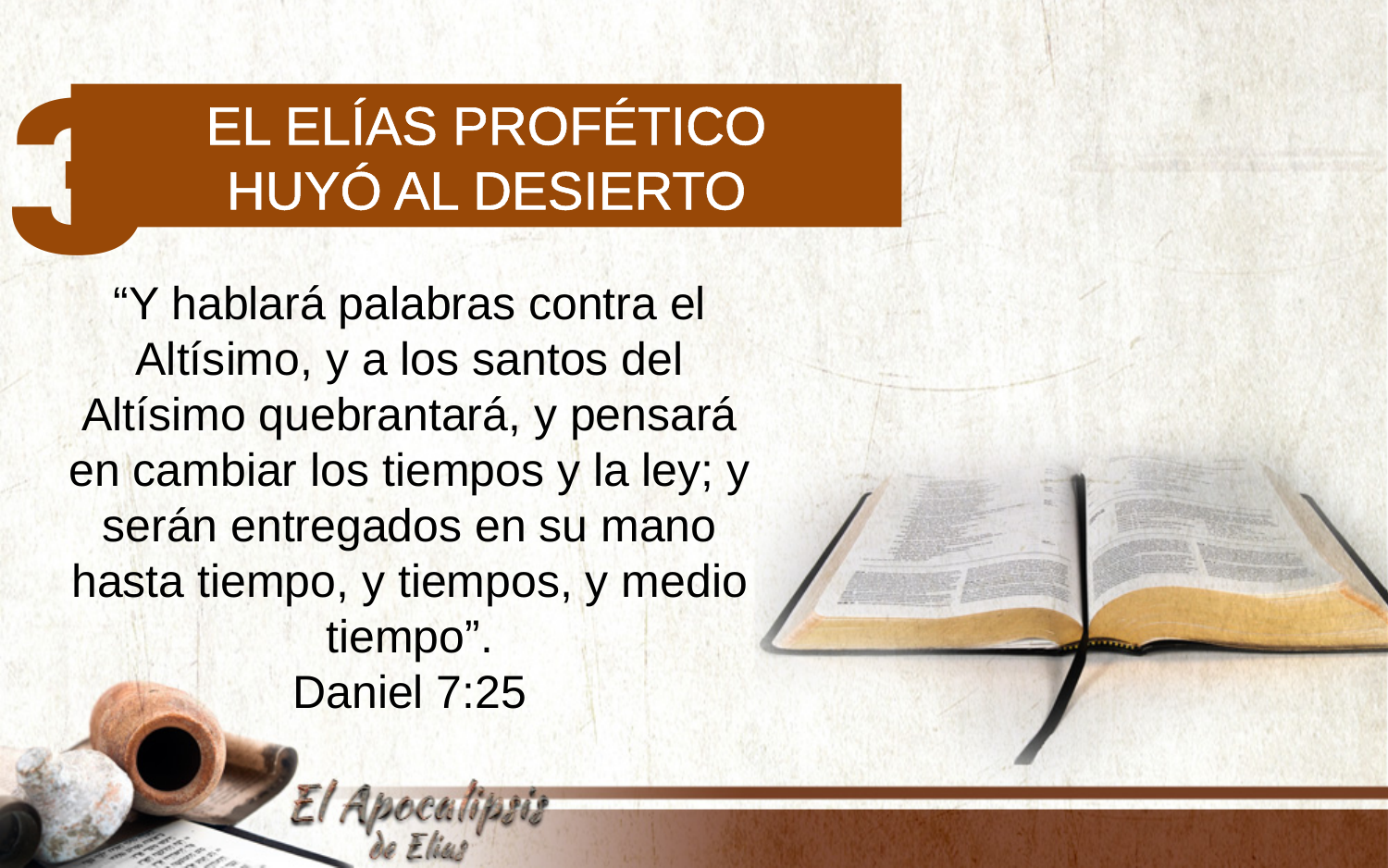

3
El Elías profético
huyó al desierto
“Y hablará palabras contra el Altísimo, y a los santos del Altísimo quebrantará, y pensará en cambiar los tiempos y la ley; y serán entregados en su mano hasta tiempo, y tiempos, y medio tiempo”.
Daniel 7:25